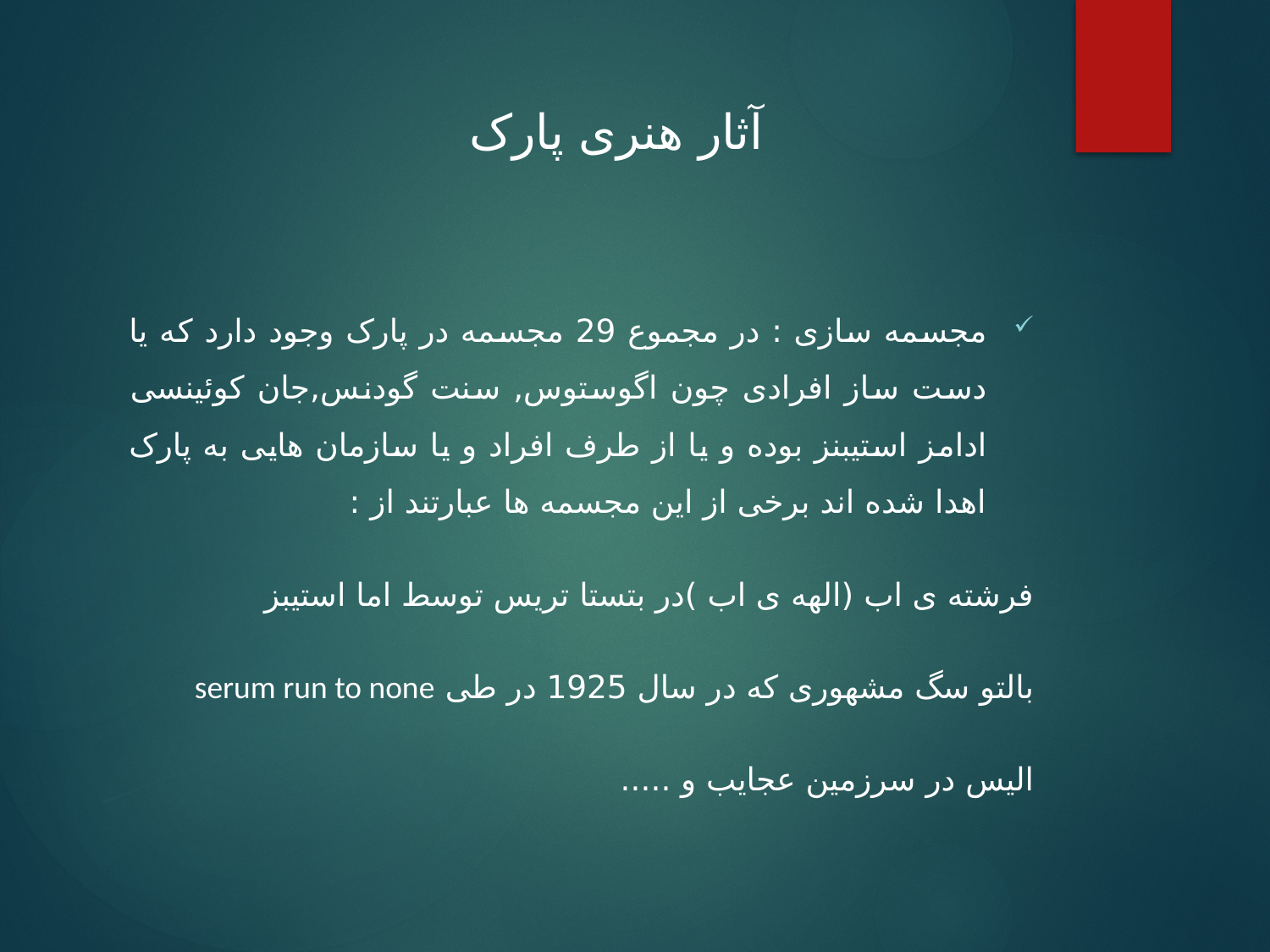

# آثار هنری پارک
مجسمه سازی : در مجموع 29 مجسمه در پارک وجود دارد که یا دست ساز افرادی چون اگوستوس, سنت گودنس,جان کوئینسی ادامز استیبنز بوده و یا از طرف افراد و یا سازمان هایی به پارک اهدا شده اند برخی از این مجسمه ها عبارتند از :
فرشته ی اب (الهه ی اب )در بتستا تریس توسط اما استیبز
بالتو سگ مشهوری که در سال 1925 در طی serum run to none
الیس در سرزمین عجایب و .....